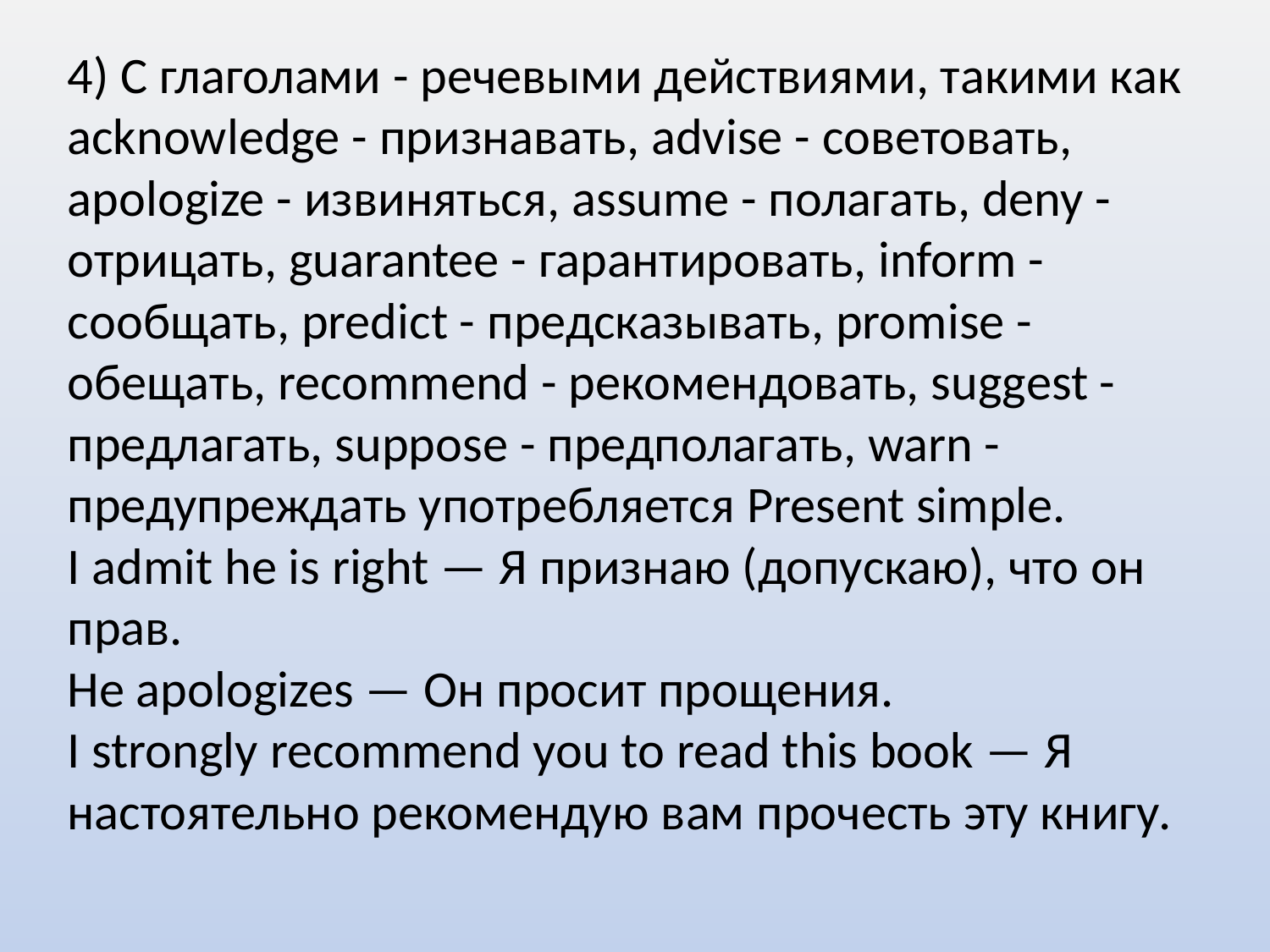

4) С глаголами - речевыми действиями, такими как acknowledge - признавать, advise - советовать, apologize - извиняться, assume - полагать, deny - отрицать, guarantee - гарантировать, inform - сообщать, predict - предсказывать, promise - обещать, recommend - рекомендовать, suggest - предлагать, suppose - предполагать, warn - предупреждать употребляется Present simple.
I admit he is right — Я признаю (допускаю), что он прав.
He apologizes — Он просит прощения.
I strongly recommend you to read this book — Я настоятельно рекомендую вам прочесть эту книгу.